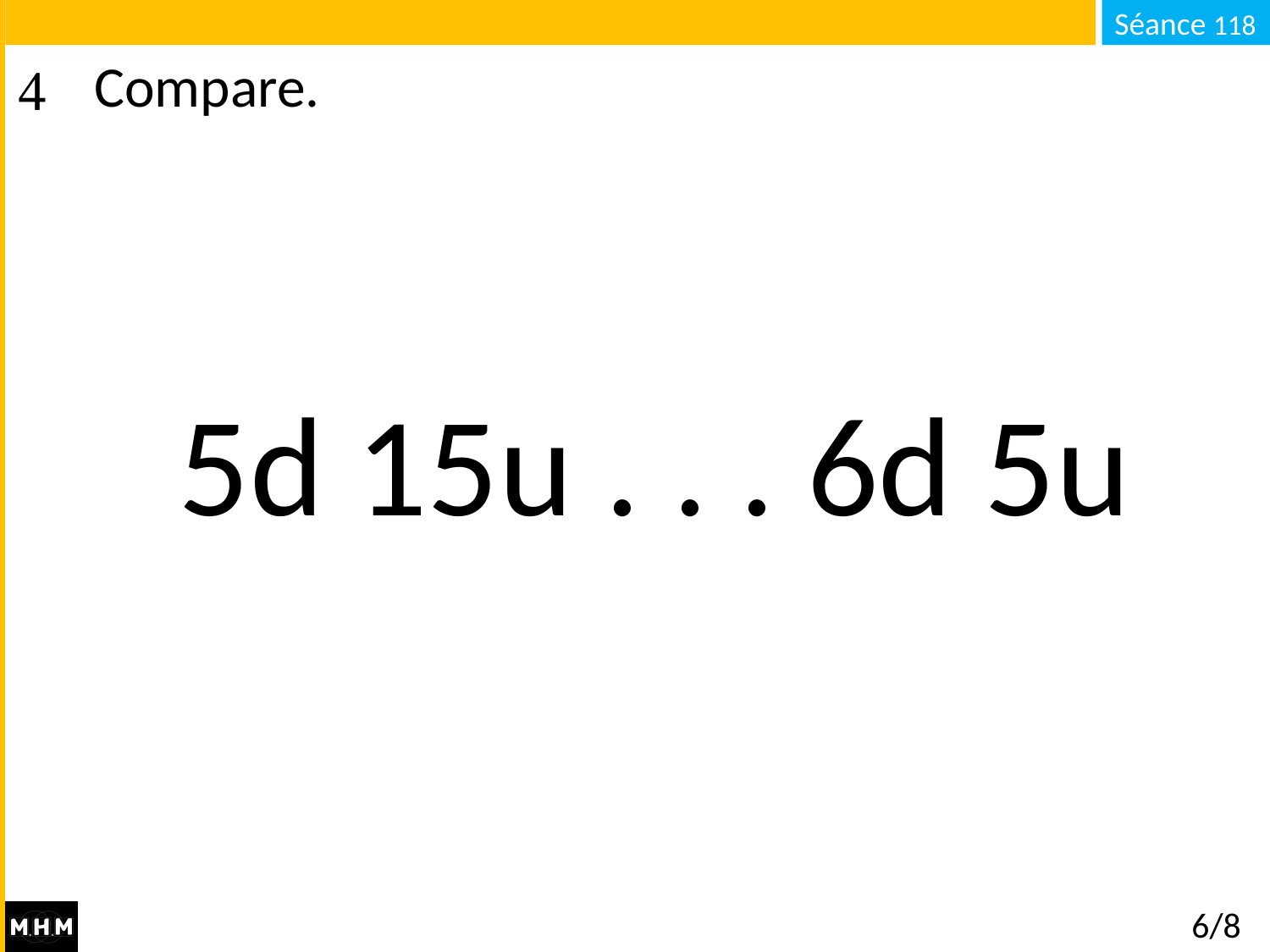

# Compare.
5d 15u . . . 6d 5u
6/8